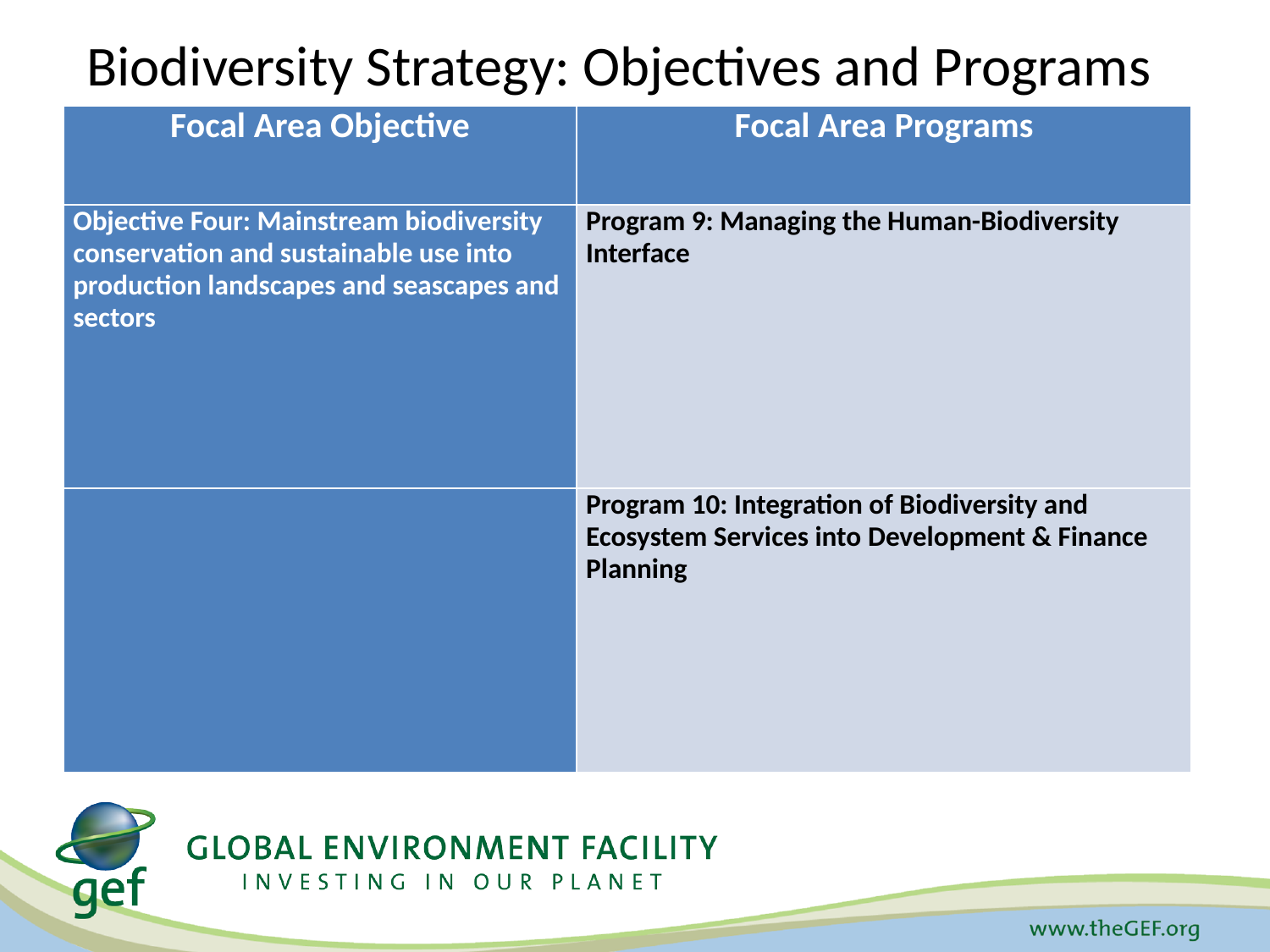

# Biodiversity Strategy: Objectives and Programs
| Focal Area Objective | Focal Area Programs |
| --- | --- |
| Objective Four: Mainstream biodiversity conservation and sustainable use into production landscapes and seascapes and sectors | Program 9: Managing the Human-Biodiversity Interface |
|  | Program 10: Integration of Biodiversity and Ecosystem Services into Development & Finance Planning |